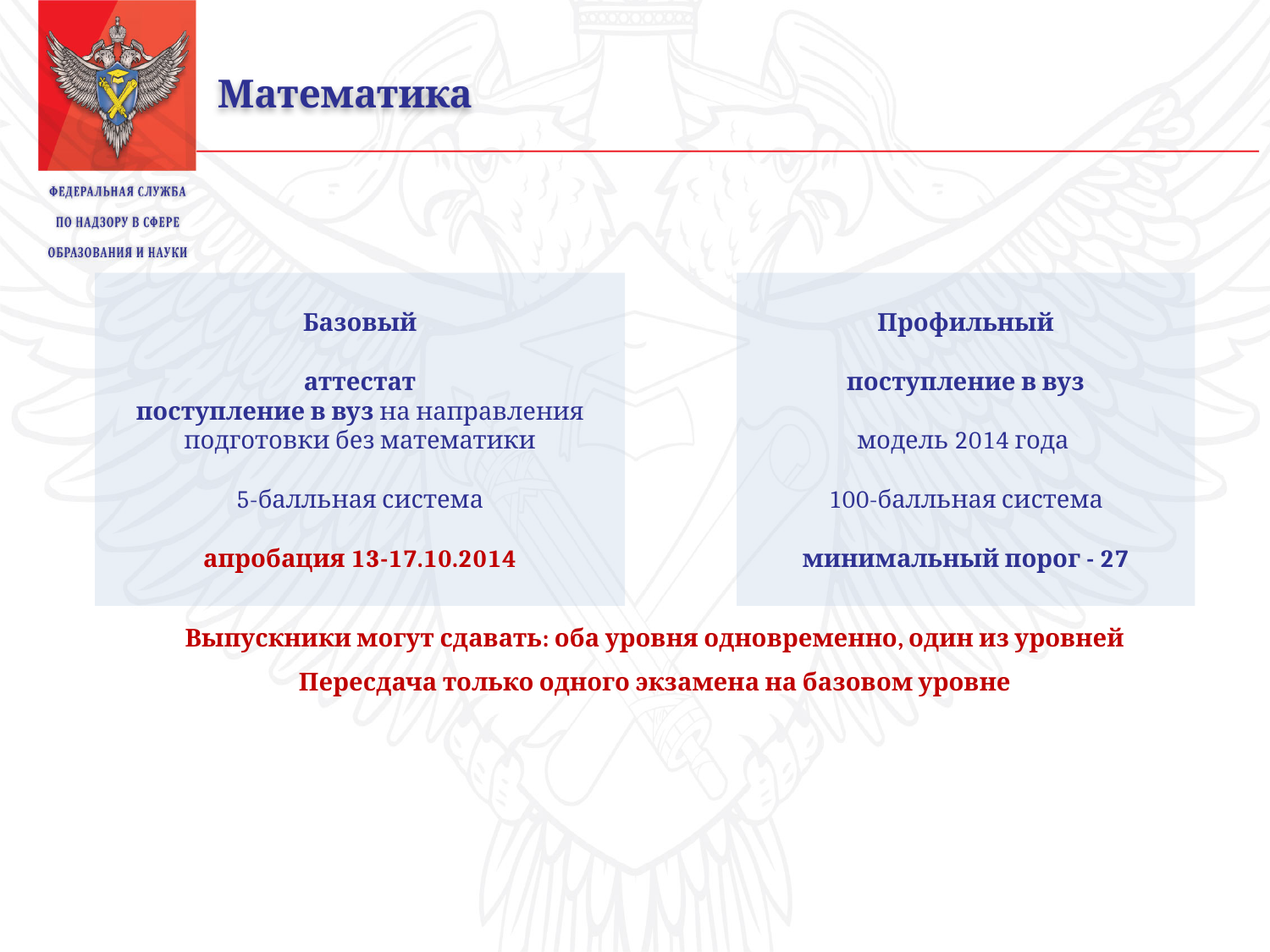

Математика
Базовый

аттестат
поступление в вуз на направления подготовки без математики

5-балльная система

апробация 13-17.10.2014
Профильный

поступление в вуз

модель 2014 года

100-балльная система

минимальный порог - 27

Выпускники могут сдавать: оба уровня одновременно, один из уровней
Пересдача только одного экзамена на базовом уровне